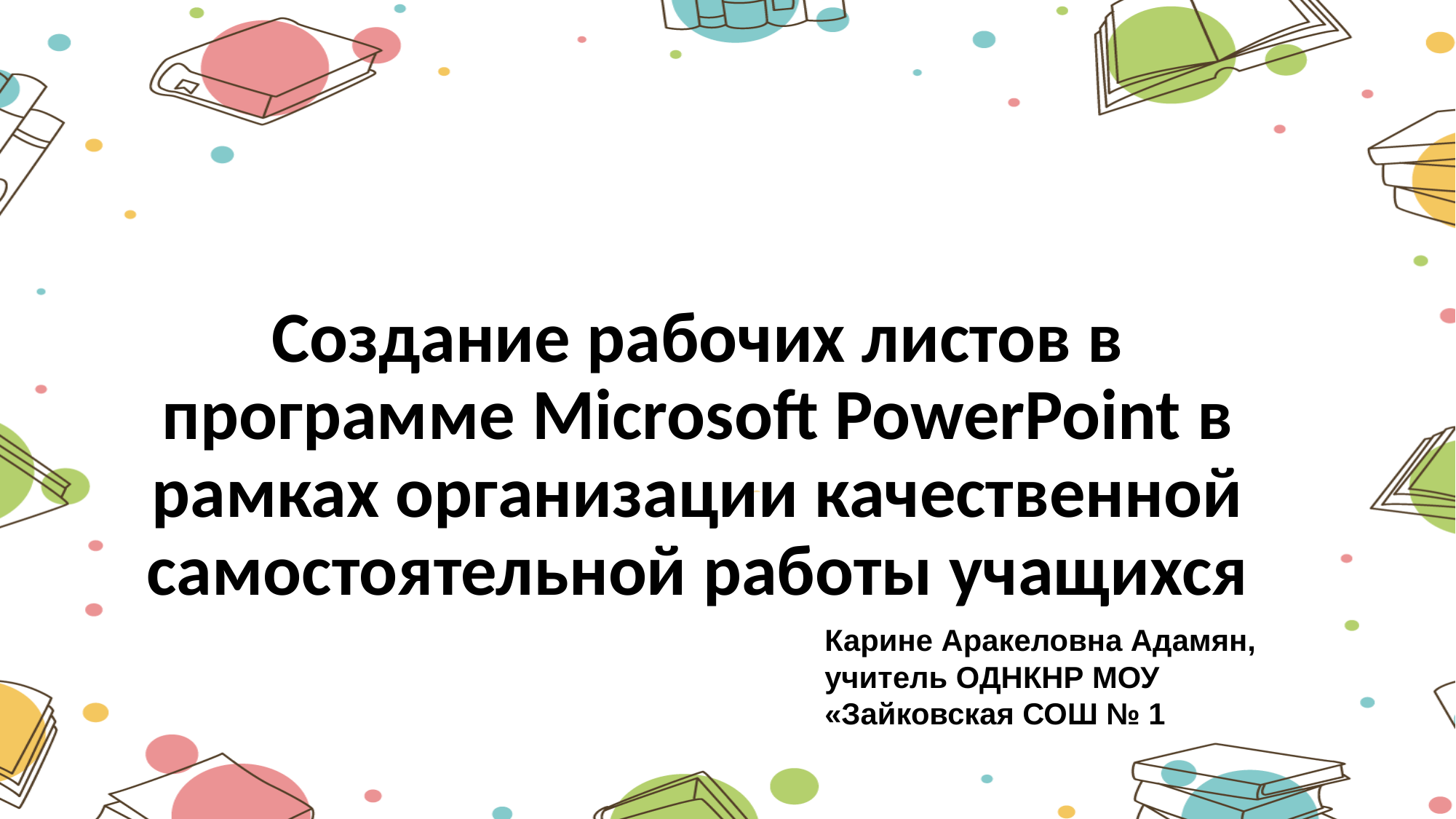

# Создание рабочих листов в программе Microsoft PowerPoint в рамках организации качественной самостоятельной работы учащихся
Карине Аракеловна Адамян, учитель ОДНКНР МОУ «Зайковская СОШ № 1